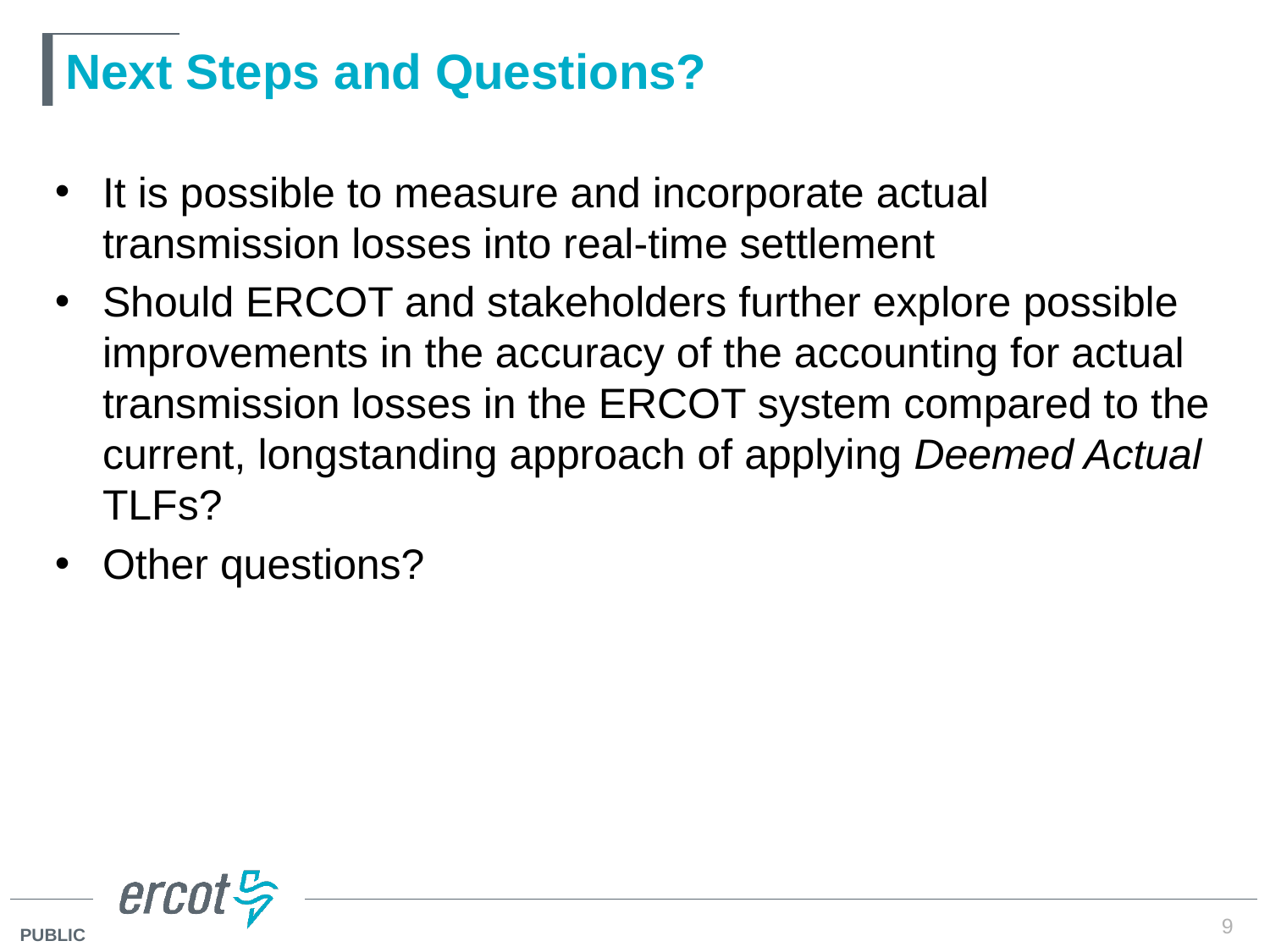

# Next Steps and Questions?
It is possible to measure and incorporate actual transmission losses into real-time settlement
Should ERCOT and stakeholders further explore possible improvements in the accuracy of the accounting for actual transmission losses in the ERCOT system compared to the current, longstanding approach of applying Deemed Actual TLFs?
Other questions?
9